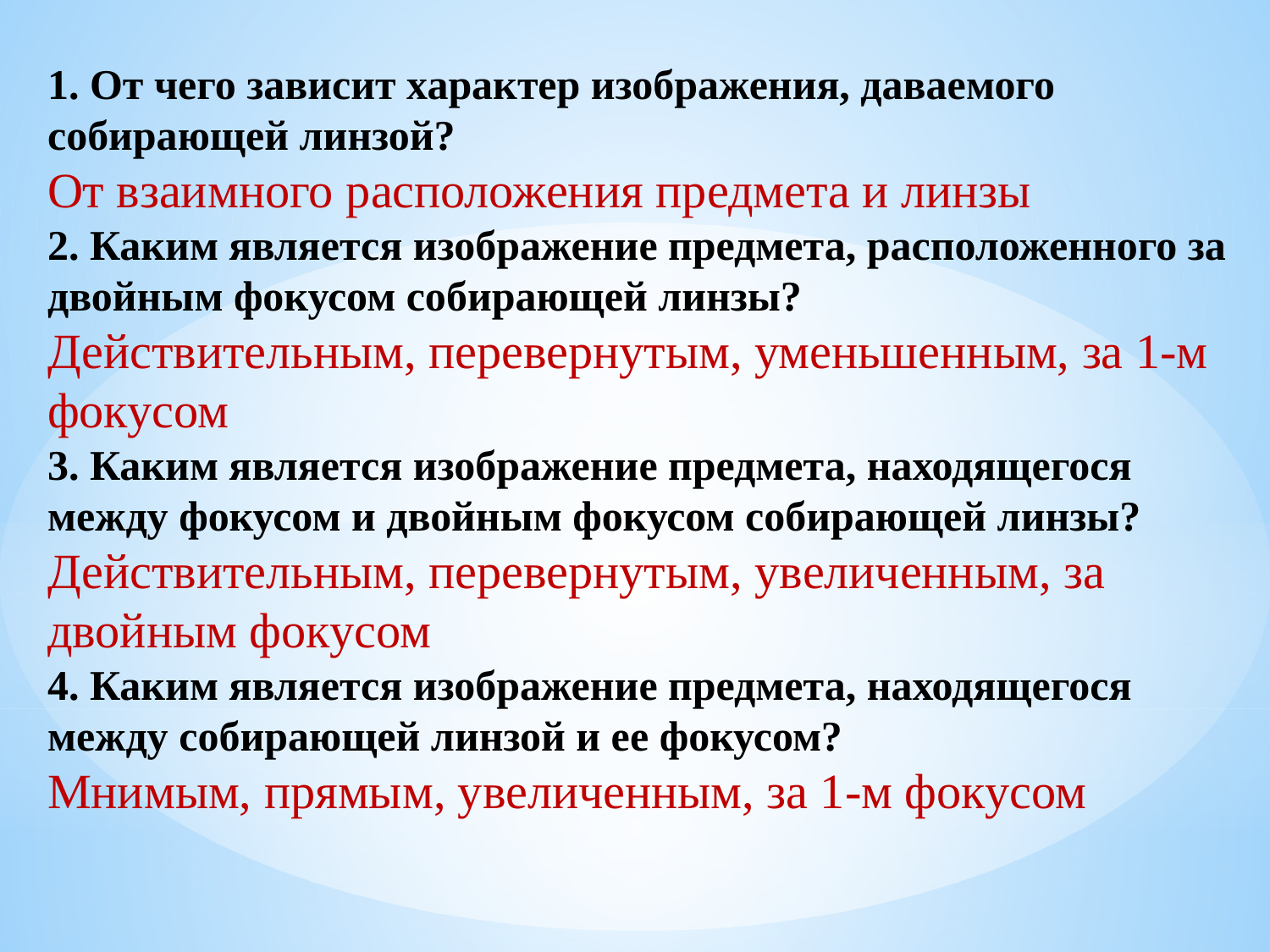

1. От чего зависит характер изображения, даваемого собирающей линзой?
От взаимного расположения предмета и линзы
2. Каким является изображение предмета, расположенного за двойным фокусом собирающей линзы?
Действительным, перевернутым, уменьшенным, за 1-м фокусом
3. Каким является изображение предмета, находящегося между фокусом и двойным фокусом собирающей линзы?
Действительным, перевернутым, увеличенным, за двойным фокусом
4. Каким является изображение предмета, находящегося между собирающей линзой и ее фокусом?
Мнимым, прямым, увеличенным, за 1-м фокусом